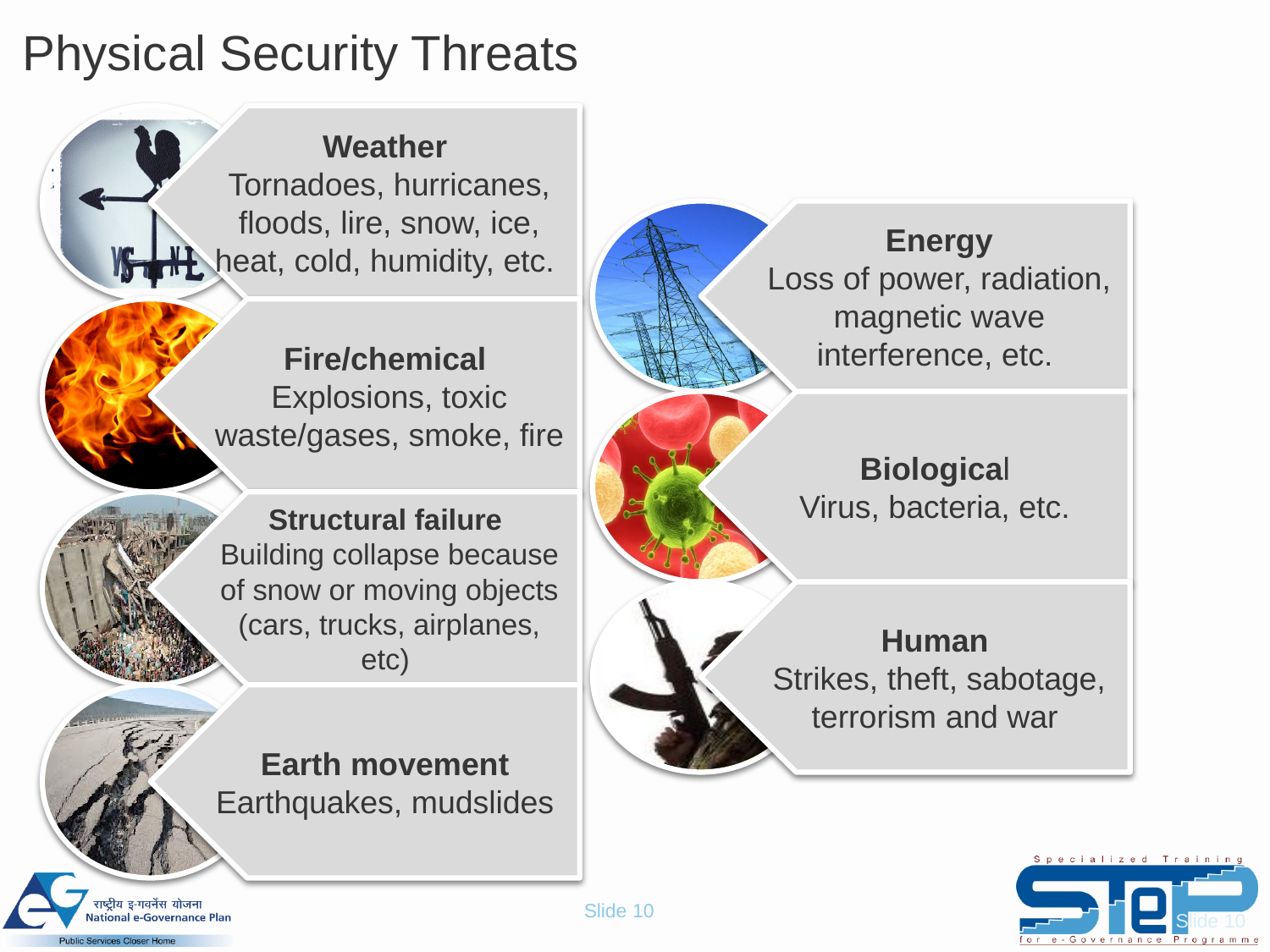

# Physical Security Threats
Weather
Tornadoes, hurricanes, floods, lire, snow, ice, heat, cold, humidity, etc.
Fire/chemical
Explosions, toxic waste/gases, smoke, fire
Structural failure
Building collapse because of snow or moving objects (cars, trucks, airplanes, etc)
Earth movement
Earthquakes, mudslides
Energy
Loss of power, radiation, magnetic wave interference, etc.
Biological
Virus, bacteria, etc.
Human
Strikes, theft, sabotage, terrorism and war

Slide 10